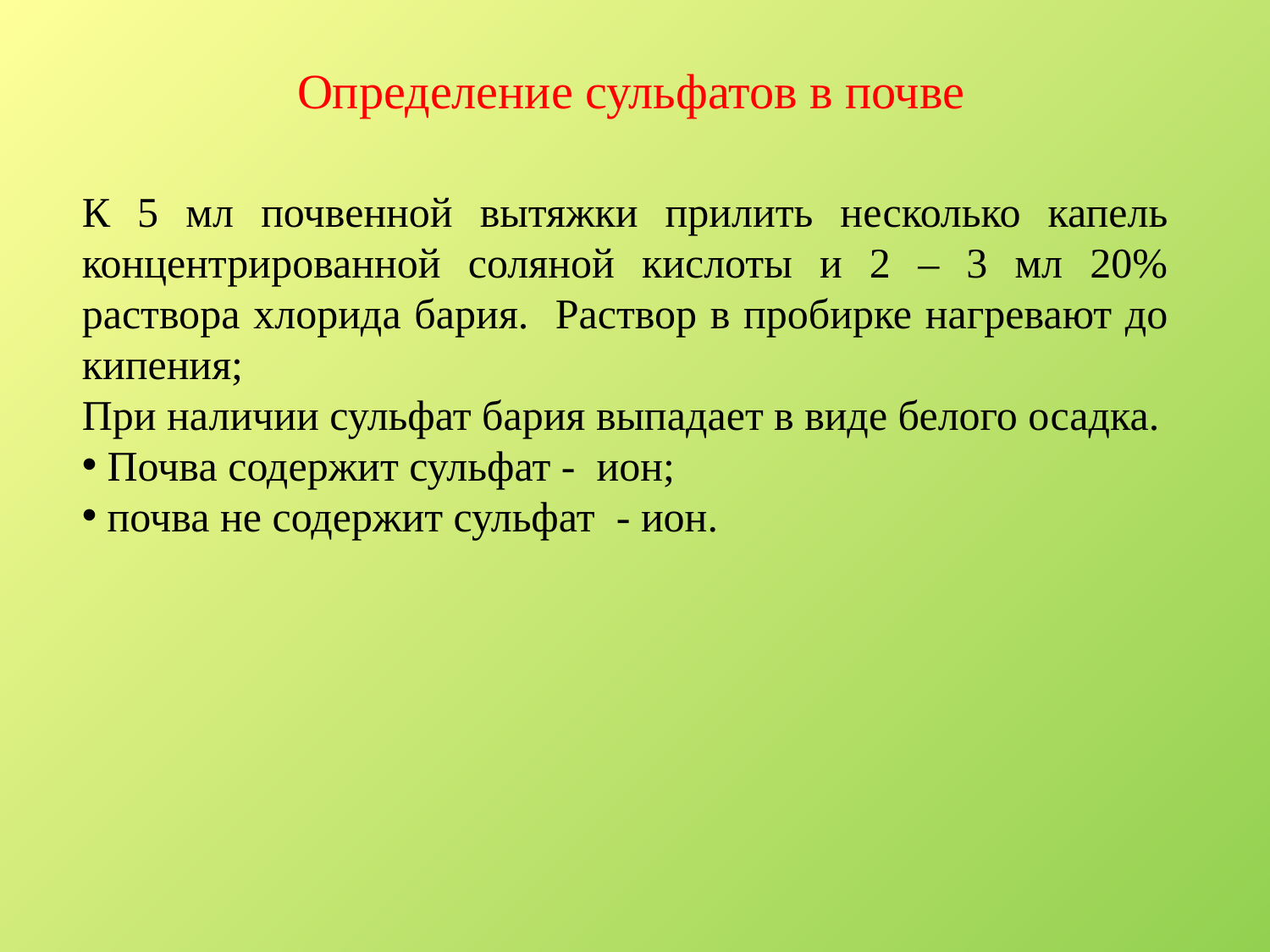

# Определение сульфатов в почве
К 5 мл почвенной вытяжки прилить несколько капель концентрированной соляной кислоты и 2 – 3 мл 20% раствора хлорида бария.  Раствор в пробирке нагревают до кипения;
При наличии сульфат бария выпадает в виде белого осадка.
 Почва содержит сульфат -  ион;
 почва не содержит сульфат  - ион.